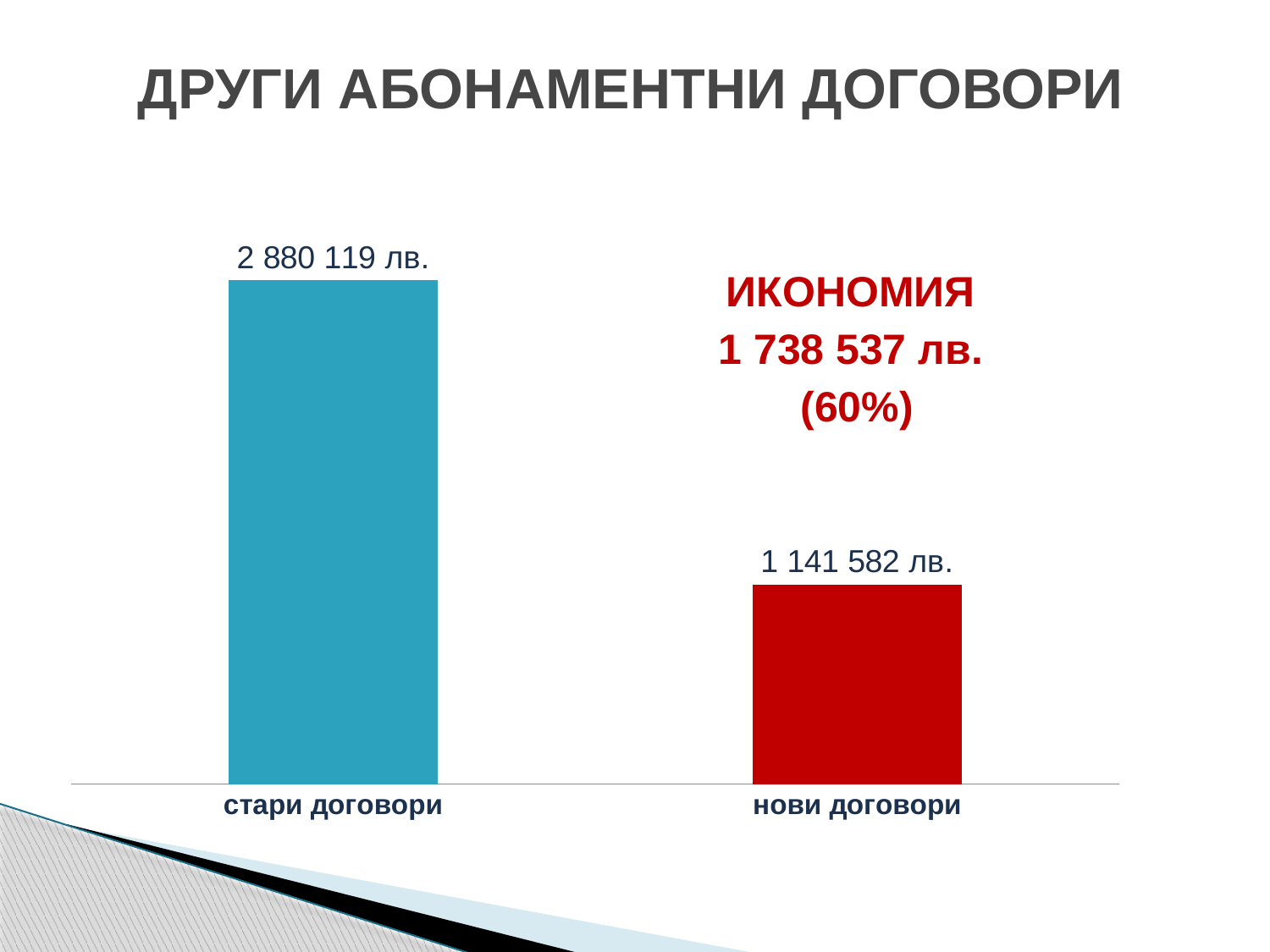

# ДРУГИ АБОНАМЕНТНИ ДОГОВОРИ

### Chart

| Category |  |
|---|---|
| стари договори | 2880119.0 |
| нови договори | 1141582.0 |
ИКОНОМИЯ
1 738 537 лв.
(60%)